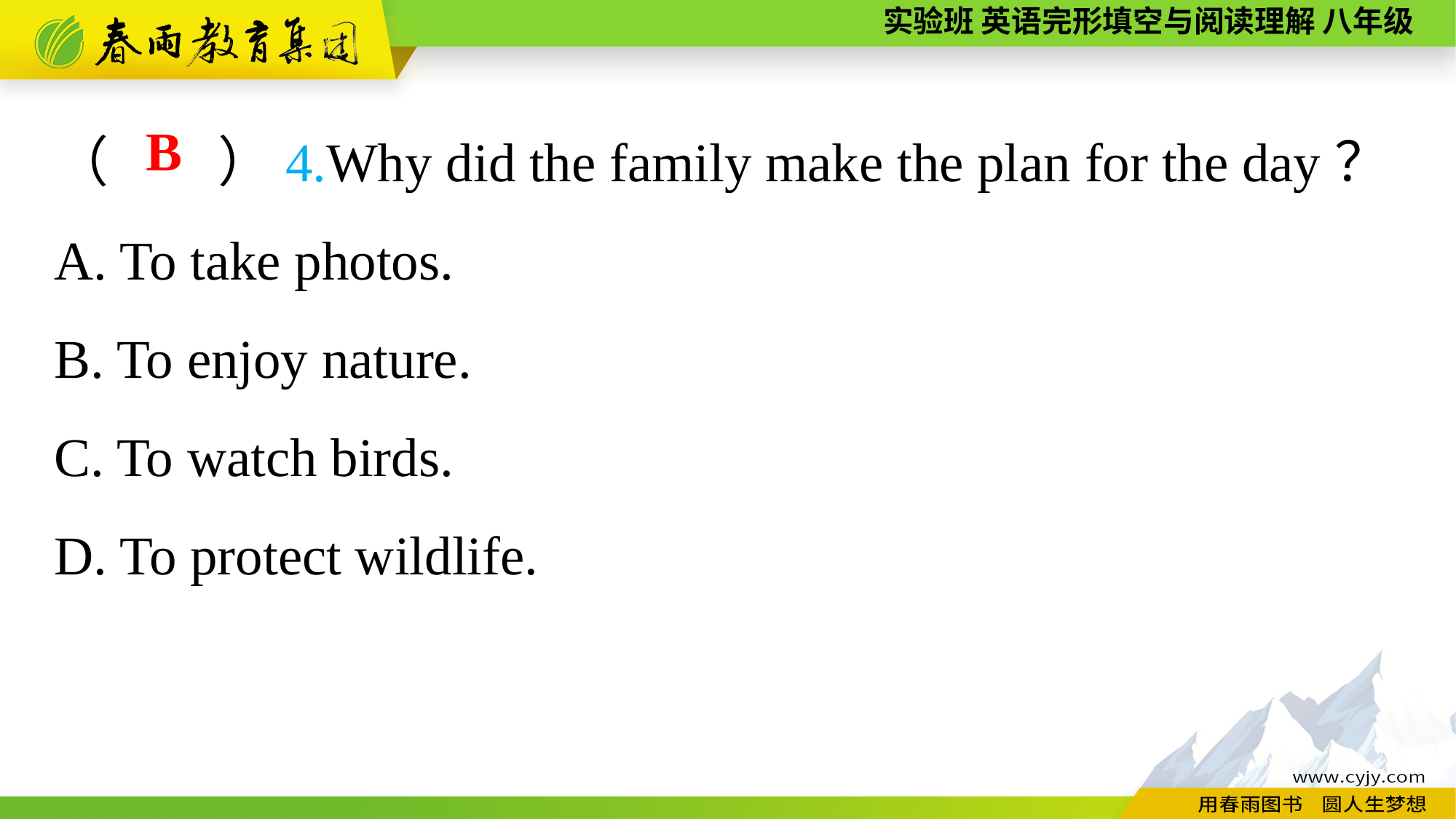

（　　）4.Why did the family make the plan for the day？
A. To take photos.
B. To enjoy nature.
C. To watch birds.
D. To protect wildlife.
B